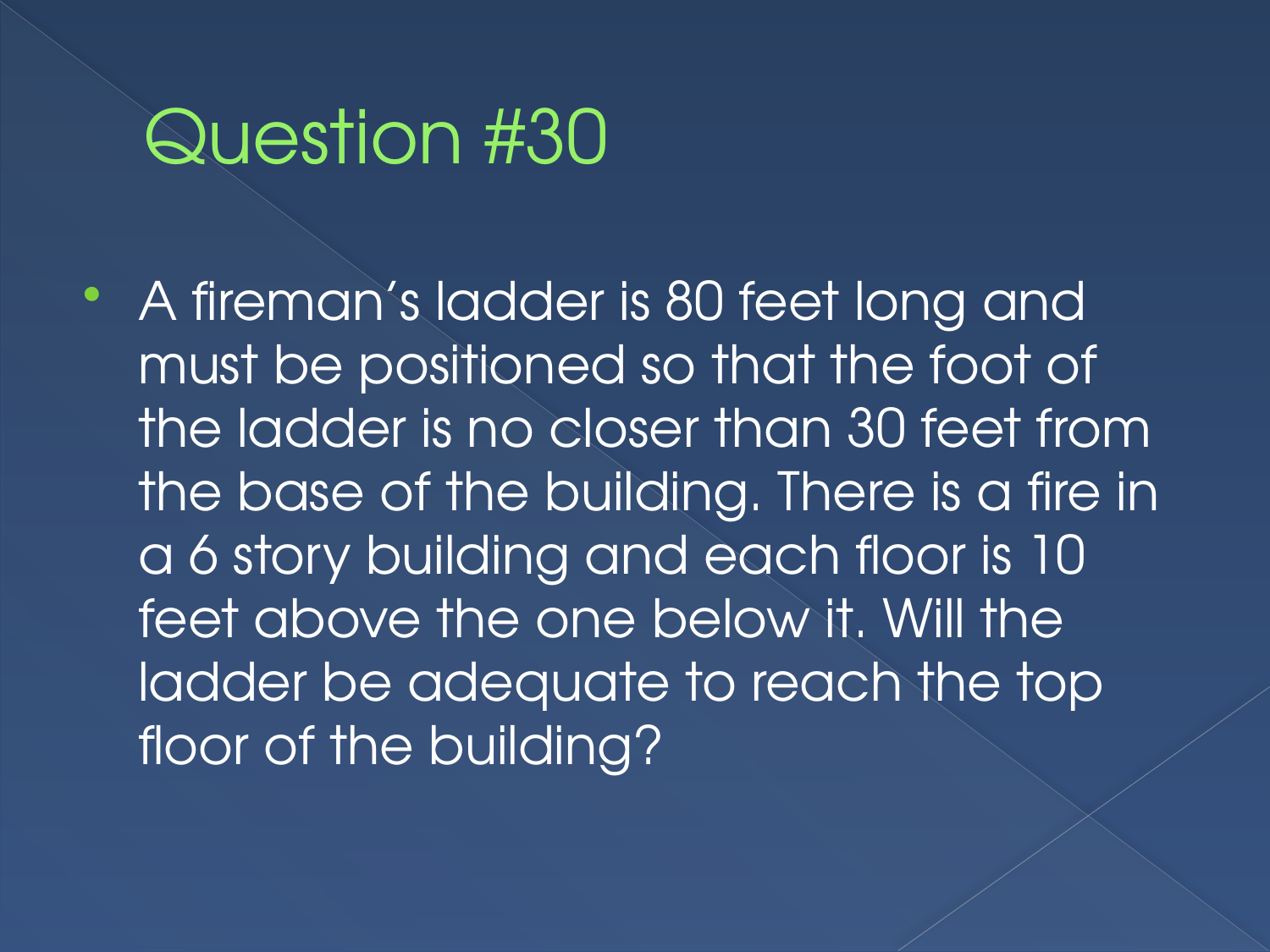

# Question #30
A fireman’s ladder is 80 feet long and must be positioned so that the foot of the ladder is no closer than 30 feet from the base of the building. There is a fire in a 6 story building and each floor is 10 feet above the one below it. Will the ladder be adequate to reach the top floor of the building?